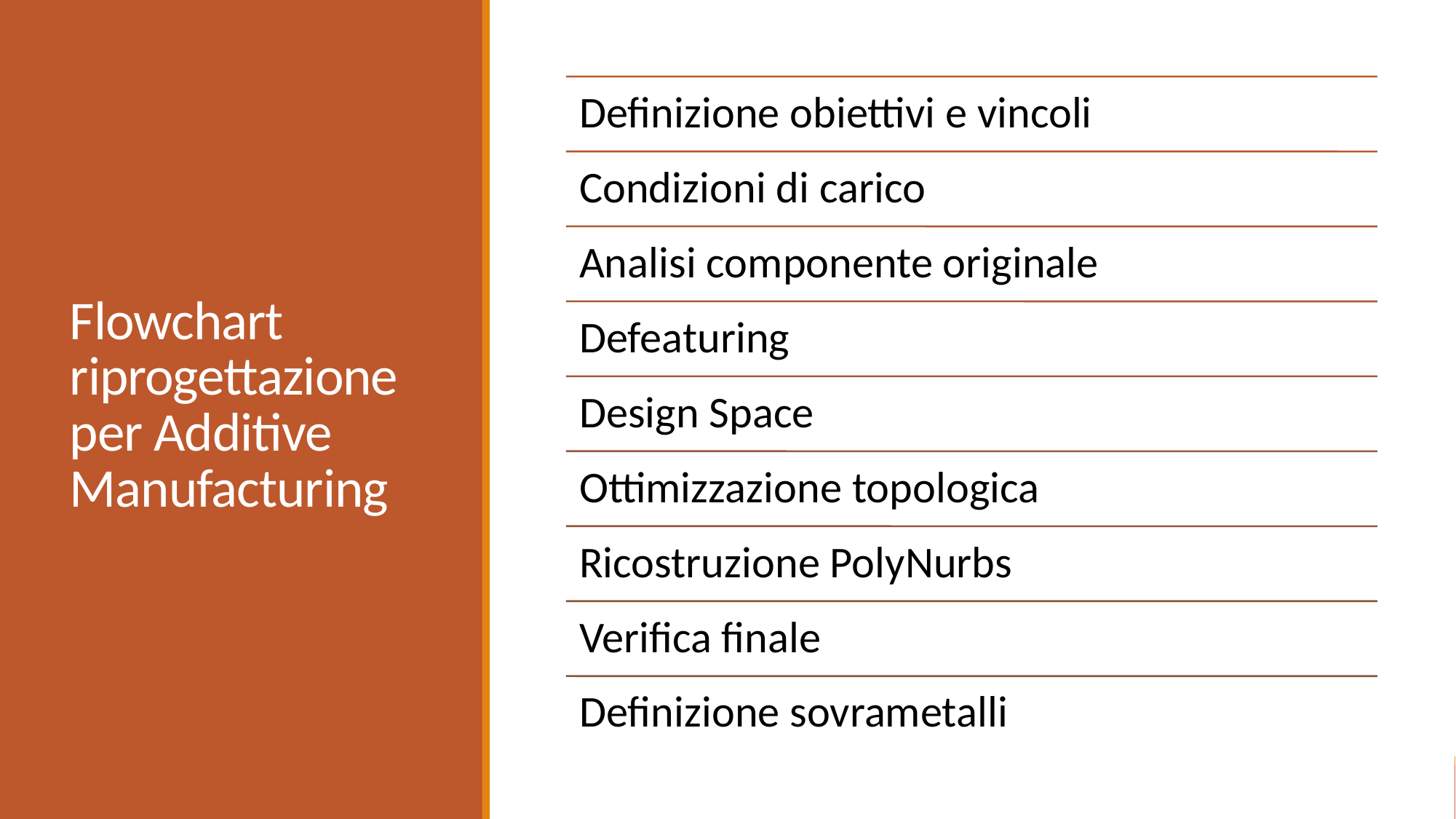

# Flowchart riprogettazione per Additive Manufacturing
Definizione obiettivi e vincoli
Condizioni di carico
Analisi componente originale
Defeaturing
Design Space
Ottimizzazione topologica
Ricostruzione PolyNurbs
Verifica finale
Definizione sovrametalli